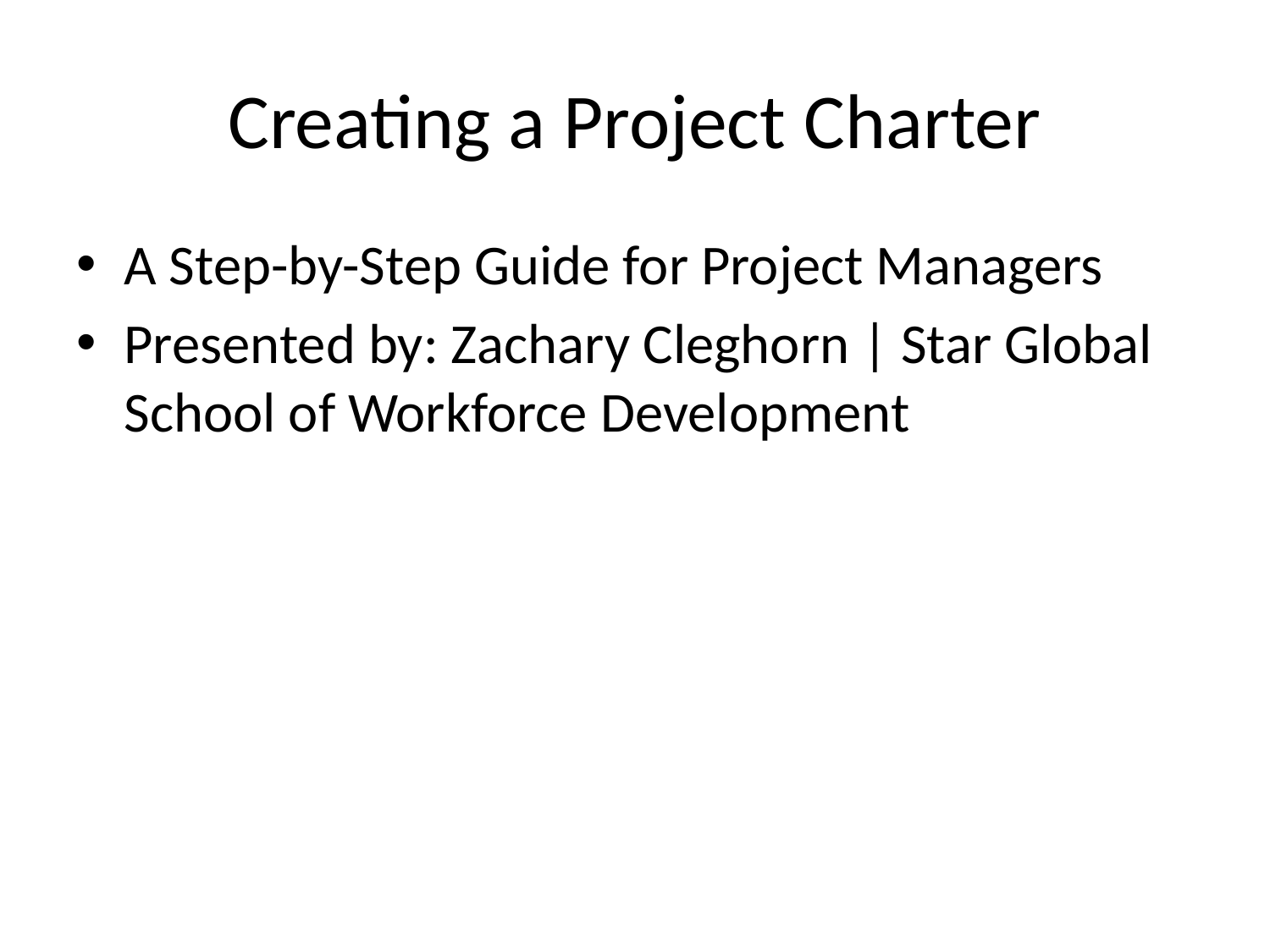

# Creating a Project Charter
A Step-by-Step Guide for Project Managers
Presented by: Zachary Cleghorn | Star Global School of Workforce Development